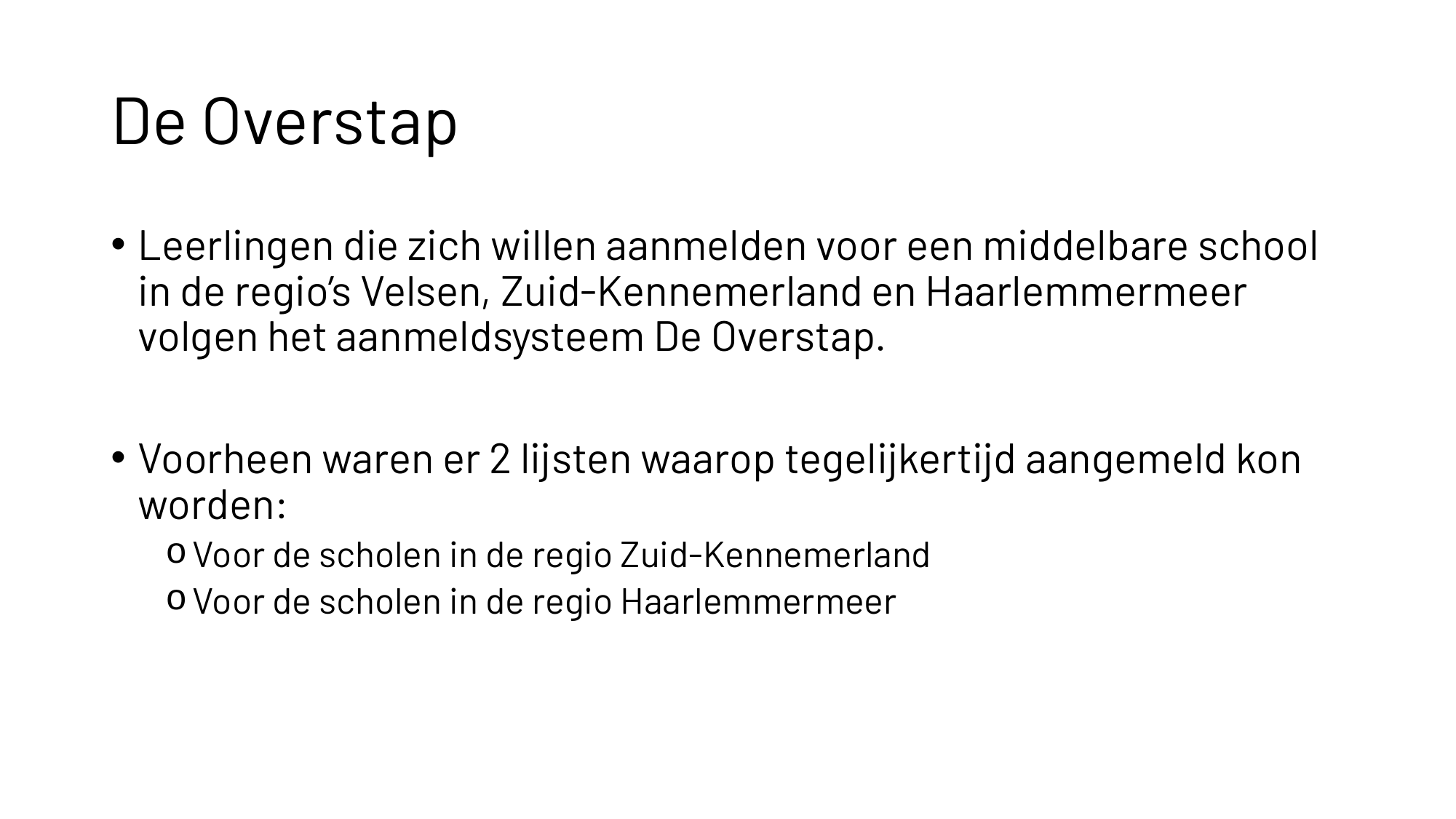

# De Overstap
Leerlingen die zich willen aanmelden voor een middelbare school in de regio’s Velsen, Zuid-Kennemerland en Haarlemmermeer volgen het aanmeldsysteem De Overstap.

Voorheen waren er 2 lijsten waarop tegelijkertijd aangemeld kon worden:
Voor de scholen in de regio Zuid-Kennemerland
Voor de scholen in de regio Haarlemmermeer